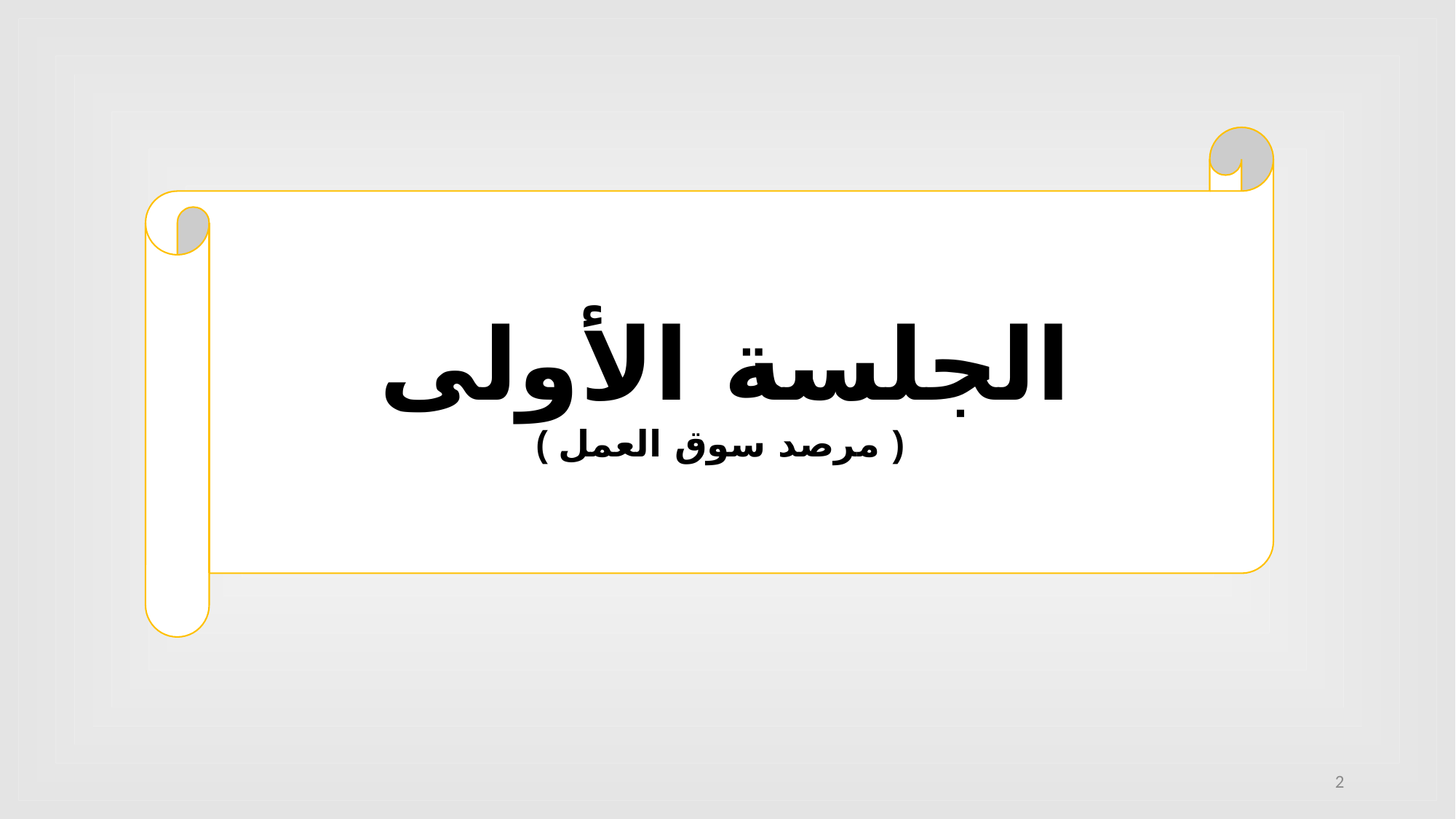

الجلسة الأولى
( مرصد سوق العمل )
2